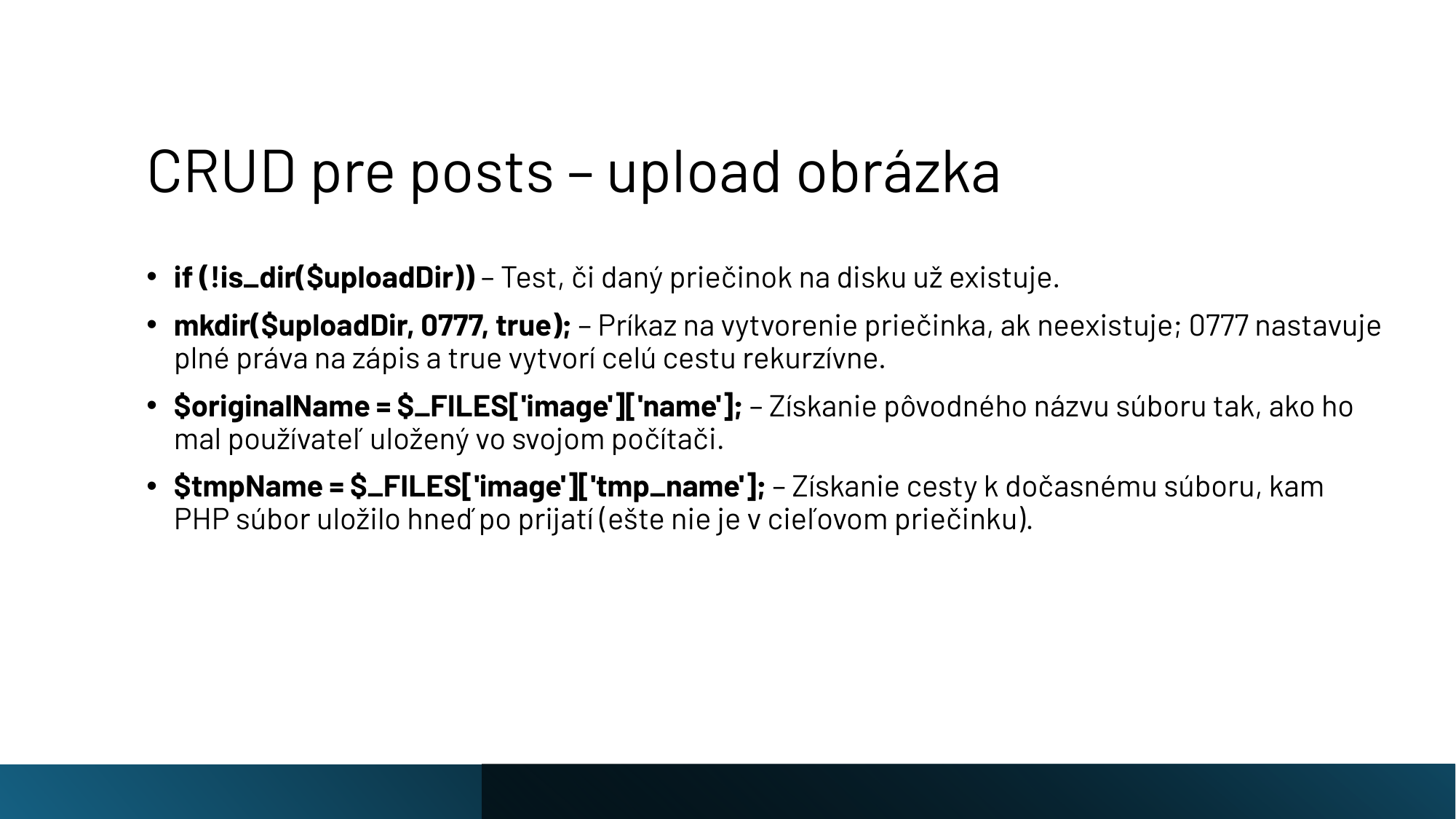

# CRUD pre posts – upload obrázka
if (!is_dir($uploadDir)) – Test, či daný priečinok na disku už existuje.
mkdir($uploadDir, 0777, true); – Príkaz na vytvorenie priečinka, ak neexistuje; 0777 nastavuje plné práva na zápis a true vytvorí celú cestu rekurzívne.
$originalName = $_FILES['image']['name']; – Získanie pôvodného názvu súboru tak, ako ho mal používateľ uložený vo svojom počítači.
$tmpName = $_FILES['image']['tmp_name']; – Získanie cesty k dočasnému súboru, kam PHP súbor uložilo hneď po prijatí (ešte nie je v cieľovom priečinku).